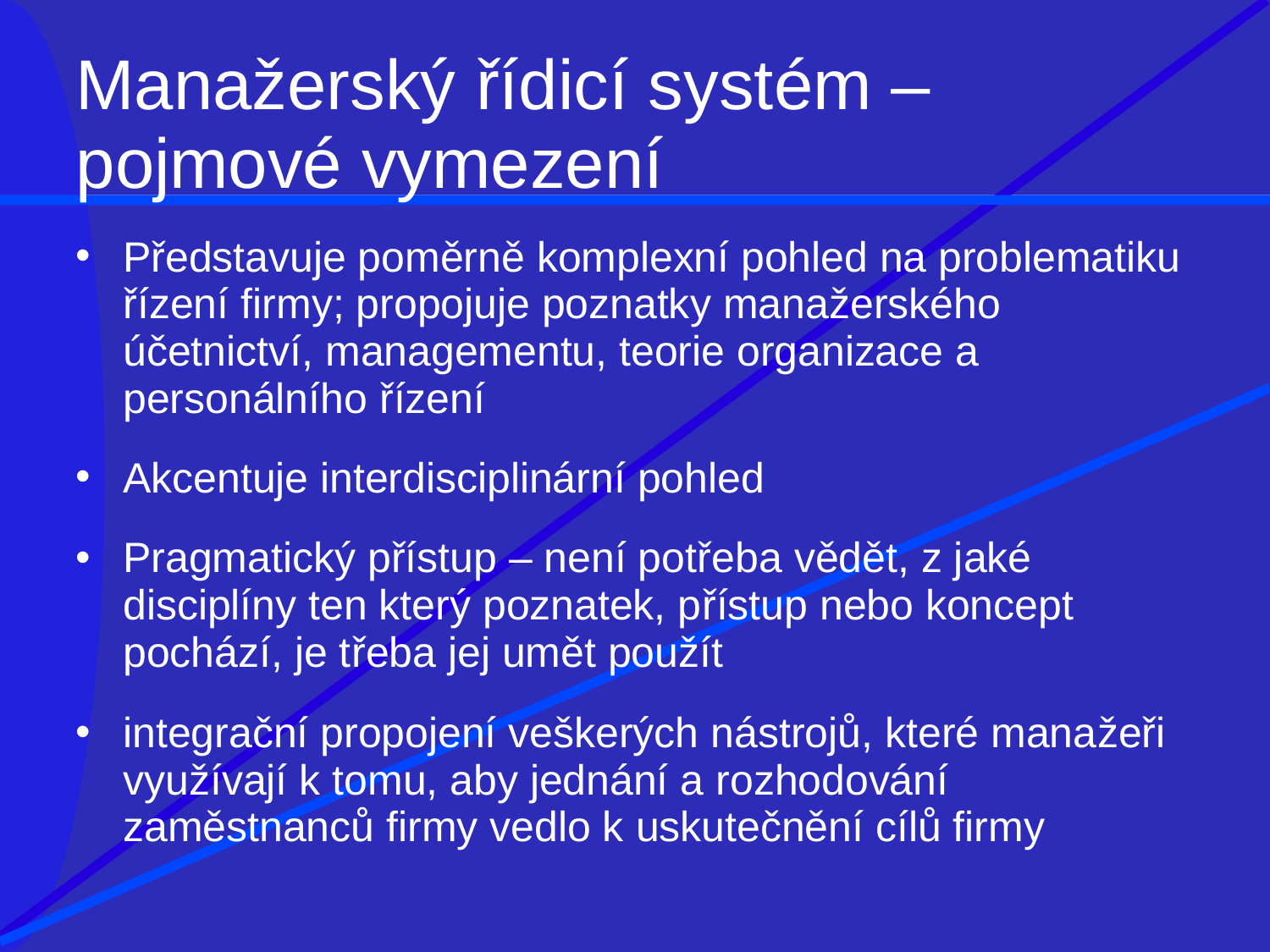

Manažerský řídicí systém – pojmové vymezení
Představuje poměrně komplexní pohled na problematiku řízení firmy; propojuje poznatky manažerského účetnictví, managementu, teorie organizace a personálního řízení
Akcentuje interdisciplinární pohled
Pragmatický přístup – není potřeba vědět, z jaké disciplíny ten který poznatek, přístup nebo koncept pochází, je třeba jej umět použít
integrační propojení veškerých nástrojů, které manažeři využívají k tomu, aby jednání a rozhodování zaměstnanců firmy vedlo k uskutečnění cílů firmy